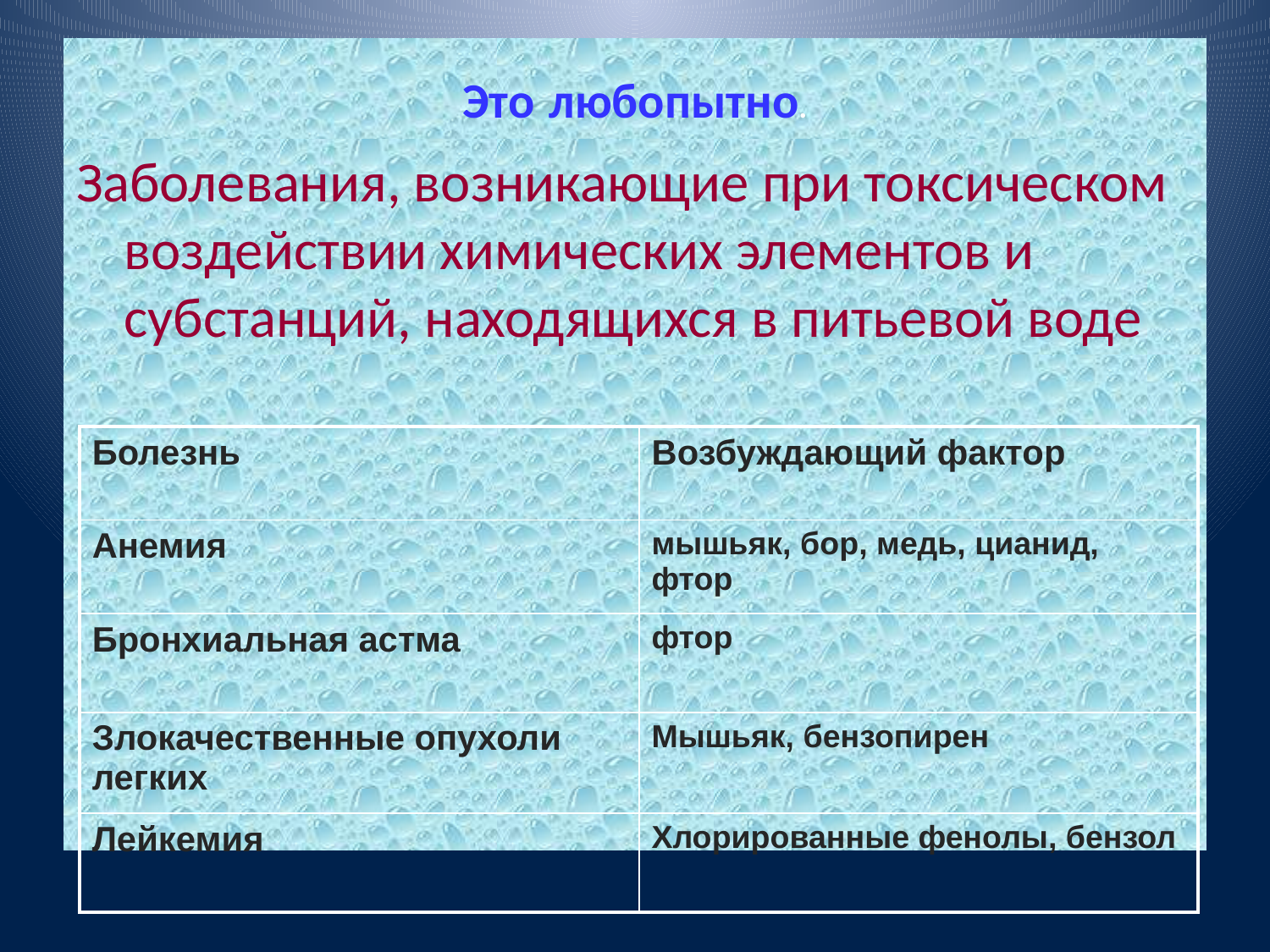

# Это  любопытно.
Заболевания, возникающие при токсическом воздействии химических элементов и субстанций, находящихся в питьевой воде

| Болезнь | Возбуждающий фактор |
| --- | --- |
| Анемия | мышьяк, бор, медь, цианид, фтор |
| Бронхиальная астма | фтор |
| Злокачественные опухоли легких | Мышьяк, бензопирен |
| Лейкемия | Хлорированные фенолы, бензол |